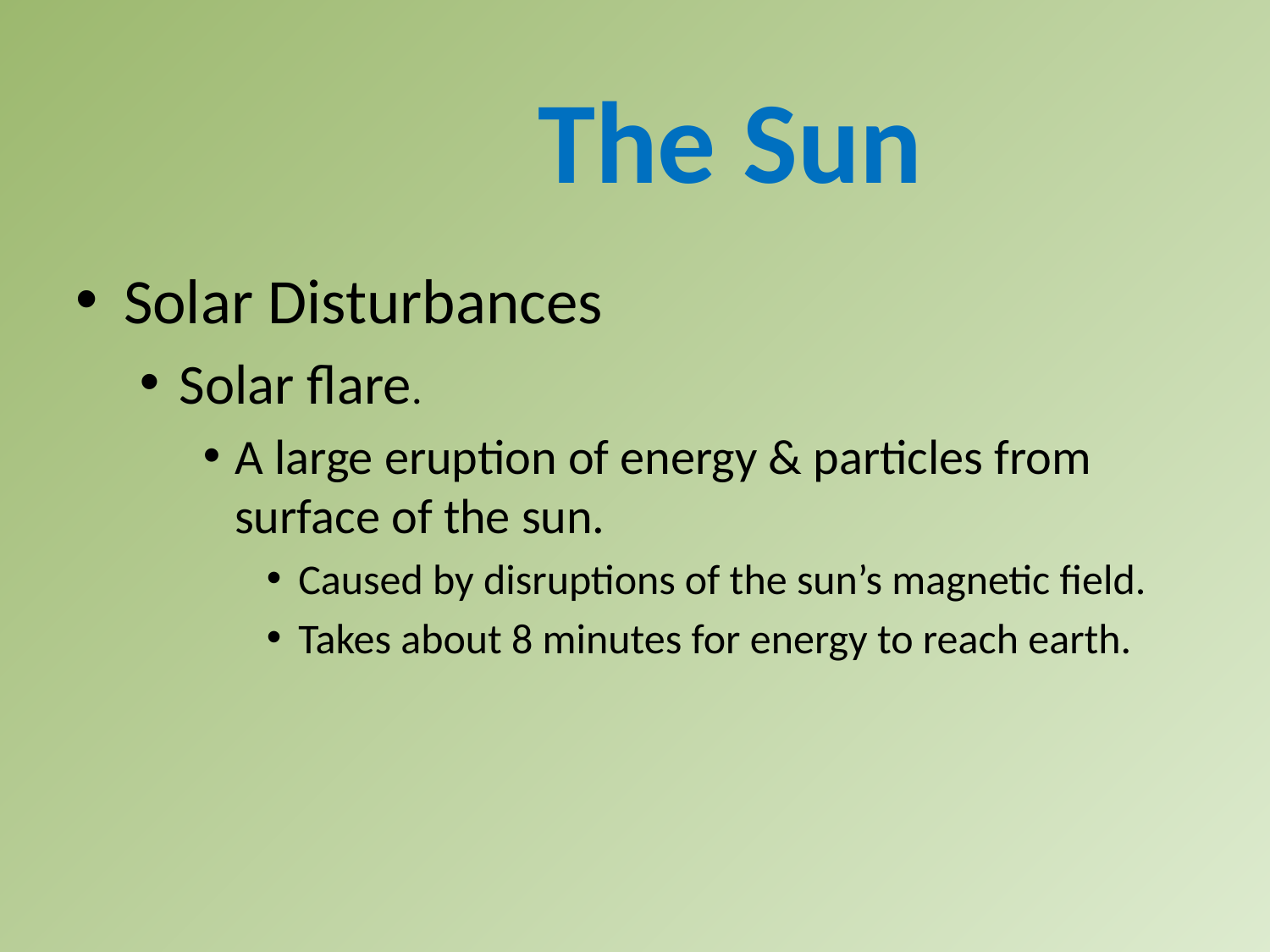

The Sun
Solar Disturbances
Solar flare.
A large eruption of energy & particles from surface of the sun.
Caused by disruptions of the sun’s magnetic field.
Takes about 8 minutes for energy to reach earth.